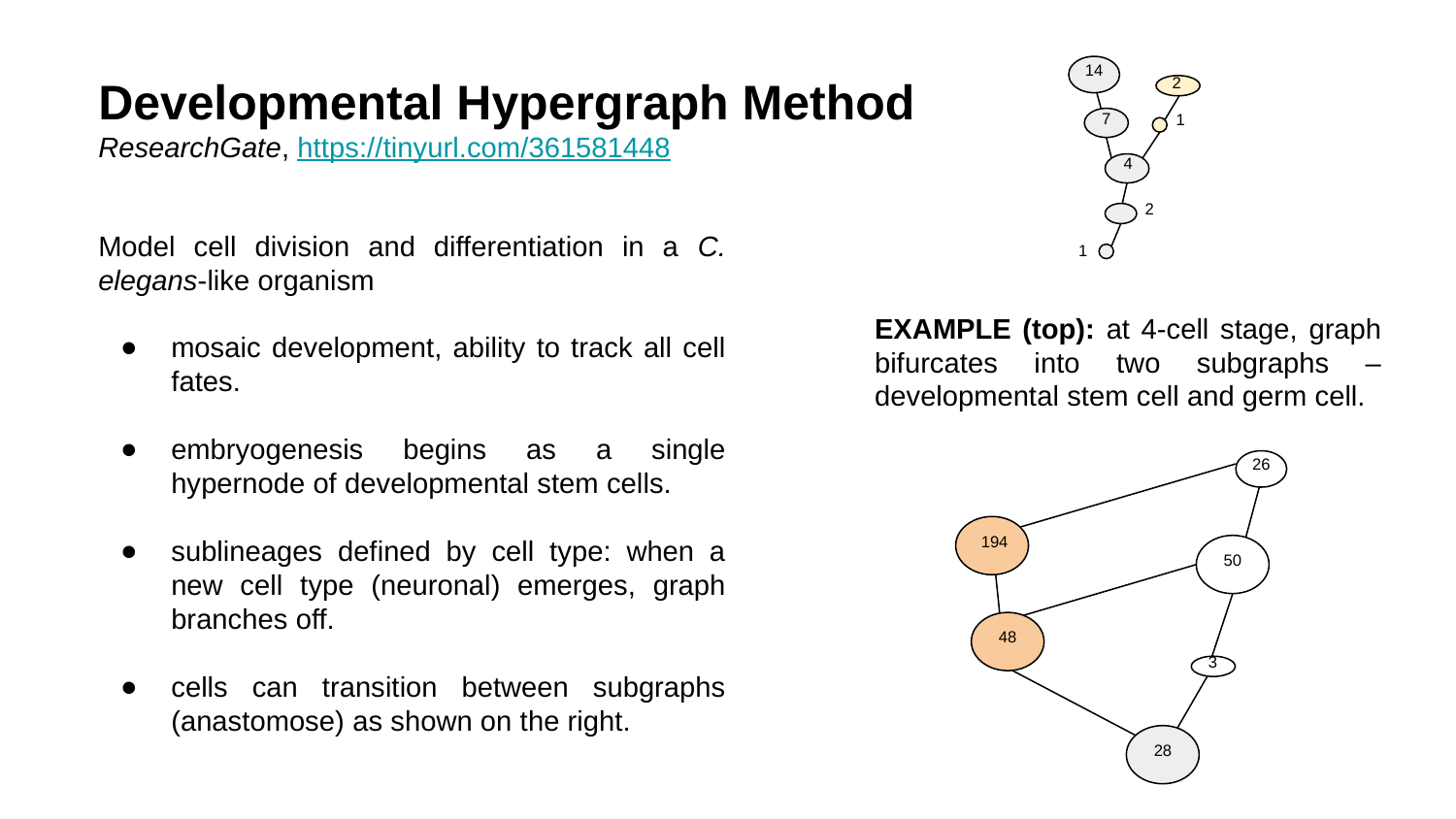

14

Developmental Hypergraph Method
ResearchGate, https://tinyurl.com/361581448
2

7
1

4

2

Model cell division and differentiation in a C. elegans-like organism

mosaic development, ability to track all cell fates.

embryogenesis begins as a single hypernode of developmental stem cells.

sublineages defined by cell type: when a new cell type (neuronal) emerges, graph branches off.

cells can transition between subgraphs (anastomose) as shown on the right.
1

EXAMPLE (top): at 4-cell stage, graph bifurcates into two subgraphs – developmental stem cell and germ cell.
26

194

50

48
3

28